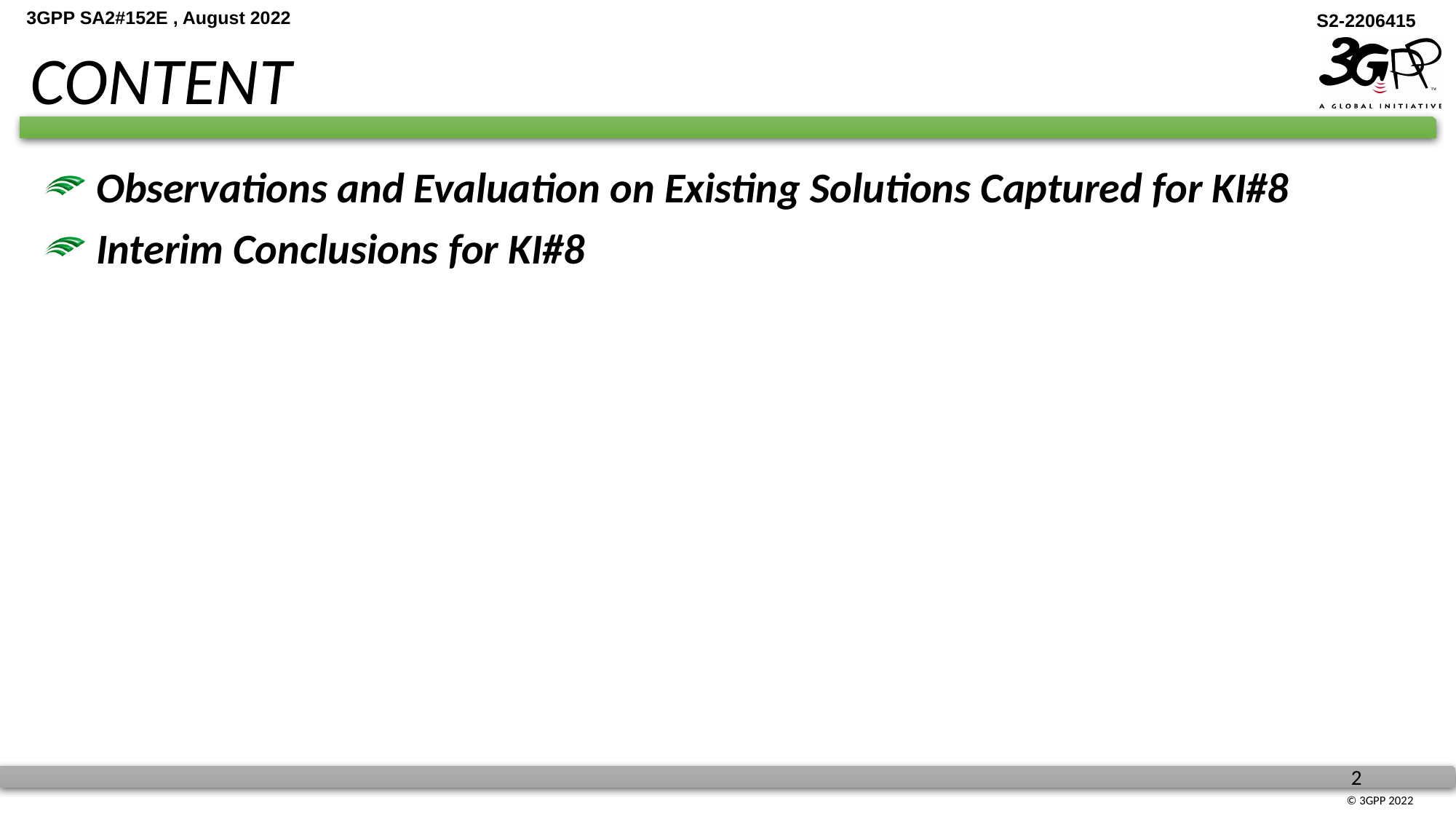

# CONTENT
 Observations and Evaluation on Existing Solutions Captured for KI#8
 Interim Conclusions for KI#8